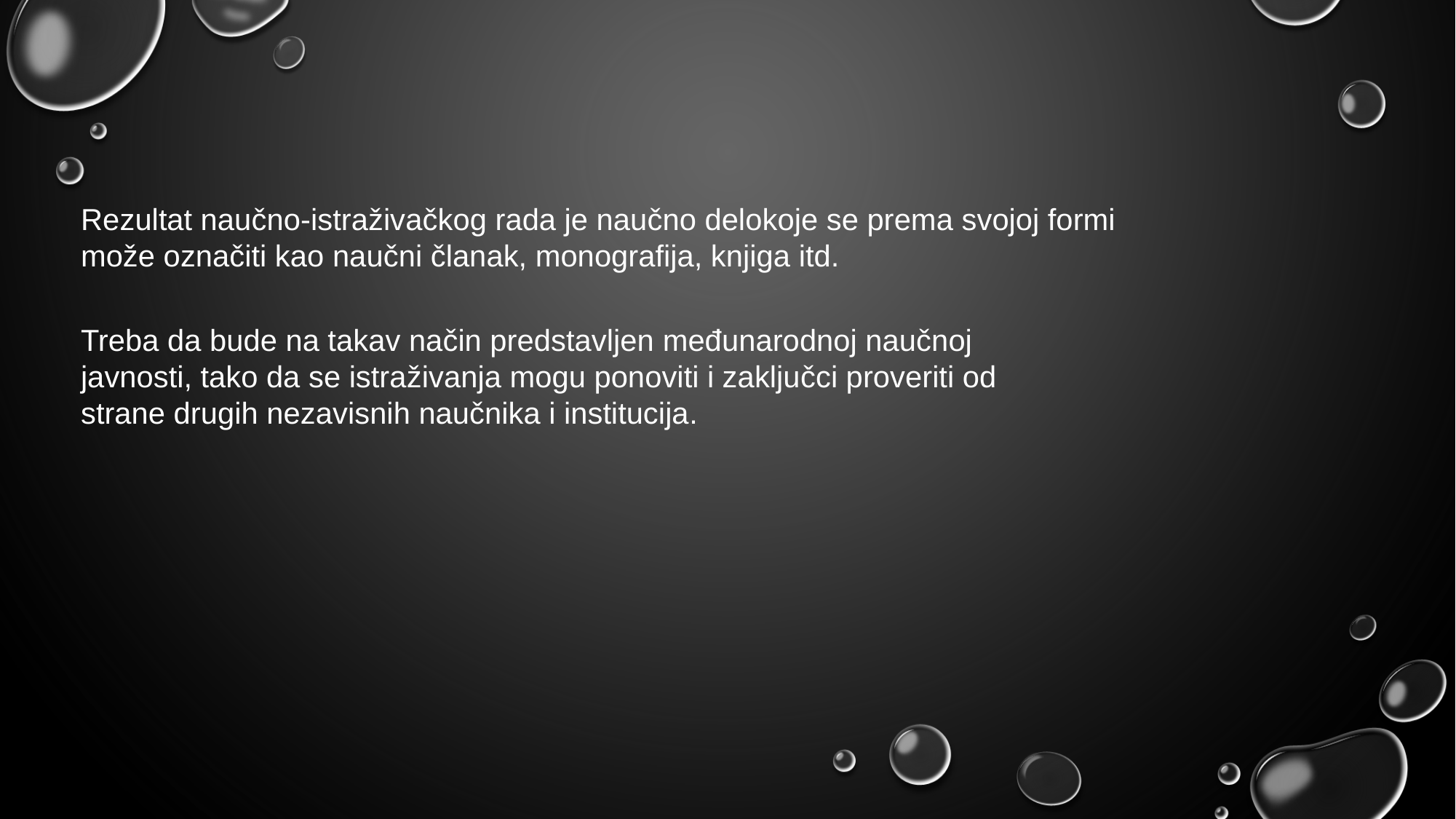

Rezultat naučno-istraživačkog rada je naučno delokoje se prema svojoj formi može označiti kao naučni članak, monografija, knjiga itd.
Treba da bude na takav način predstavljen međunarodnoj naučnoj javnosti, tako da se istraživanja mogu ponoviti i zaključci proveriti od strane drugih nezavisnih naučnika i institucija.